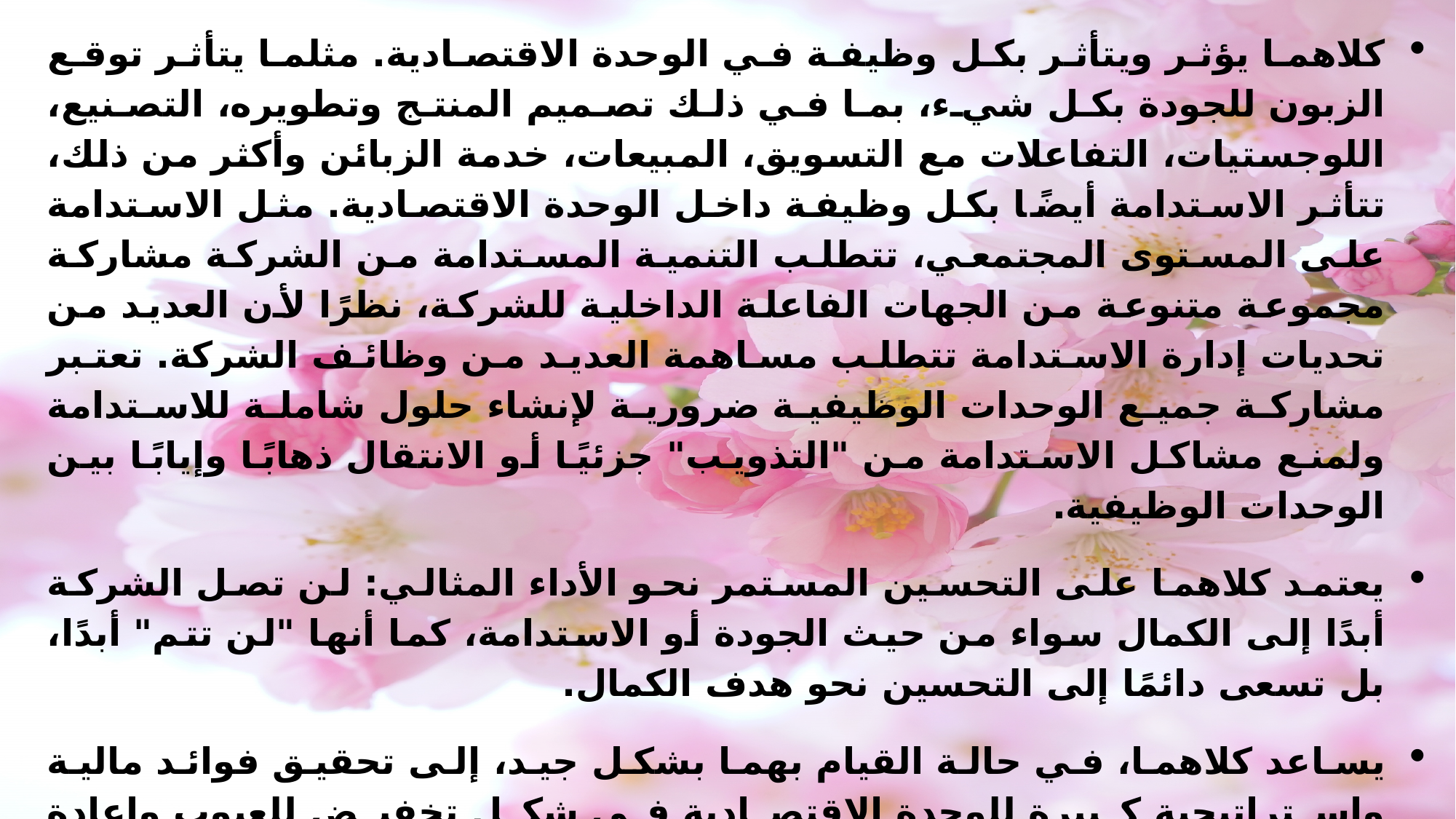

كلاهما يؤثر ويتأثر بكل وظيفة في الوحدة الاقتصادية. مثلما يتأثر توقع الزبون للجودة بكل شيء، بما في ذلك تصميم المنتج وتطويره، التصنيع، اللوجستيات، التفاعلات مع التسويق، المبيعات، خدمة الزبائن وأكثر من ذلك، تتأثر الاستدامة أيضًا بكل وظيفة داخل الوحدة الاقتصادية. مثل الاستدامة على المستوى المجتمعي، تتطلب التنمية المستدامة من الشركة مشاركة مجموعة متنوعة من الجهات الفاعلة الداخلية للشركة، نظرًا لأن العديد من تحديات إدارة الاستدامة تتطلب مساهمة العديد من وظائف الشركة. تعتبر مشاركة جميع الوحدات الوظيفية ضرورية لإنشاء حلول شاملة للاستدامة ولمنع مشاكل الاستدامة من "التذويب" جزئيًا أو الانتقال ذهابًا وإيابًا بين الوحدات الوظيفية.
يعتمد كلاهما على التحسين المستمر نحو الأداء المثالي: لن تصل الشركة أبدًا إلى الكمال سواء من حيث الجودة أو الاستدامة، كما أنها "لن تتم" أبدًا، بل تسعى دائمًا إلى التحسين نحو هدف الكمال.
يساعد كلاهما، في حالة القيام بهما بشكل جيد، إلى تحقيق فوائد مالية واستراتيجية كبيرة للوحدة الاقتصادية في شكل تخفيض للعيوب وإعادة العمل، خفض التكاليف، زيادة الربحية، تحسين السمعة، ولاء الزبائن.
في كليهما، تتحمل الإدارة العليا المسؤولية الكاملة. غالبية مشاكل الجودة هي سبب سوء الإدارة وليس ضعف جودة العمل. وبالمثل، يرتبط نجاح استدامة الشركات ارتباطًا مباشرًا بالتزام الرئيس التنفيذي. يتم إنشاء القيمة من خلال التنفيذ في جميع أنحاء الوحدة الاقتصادية.